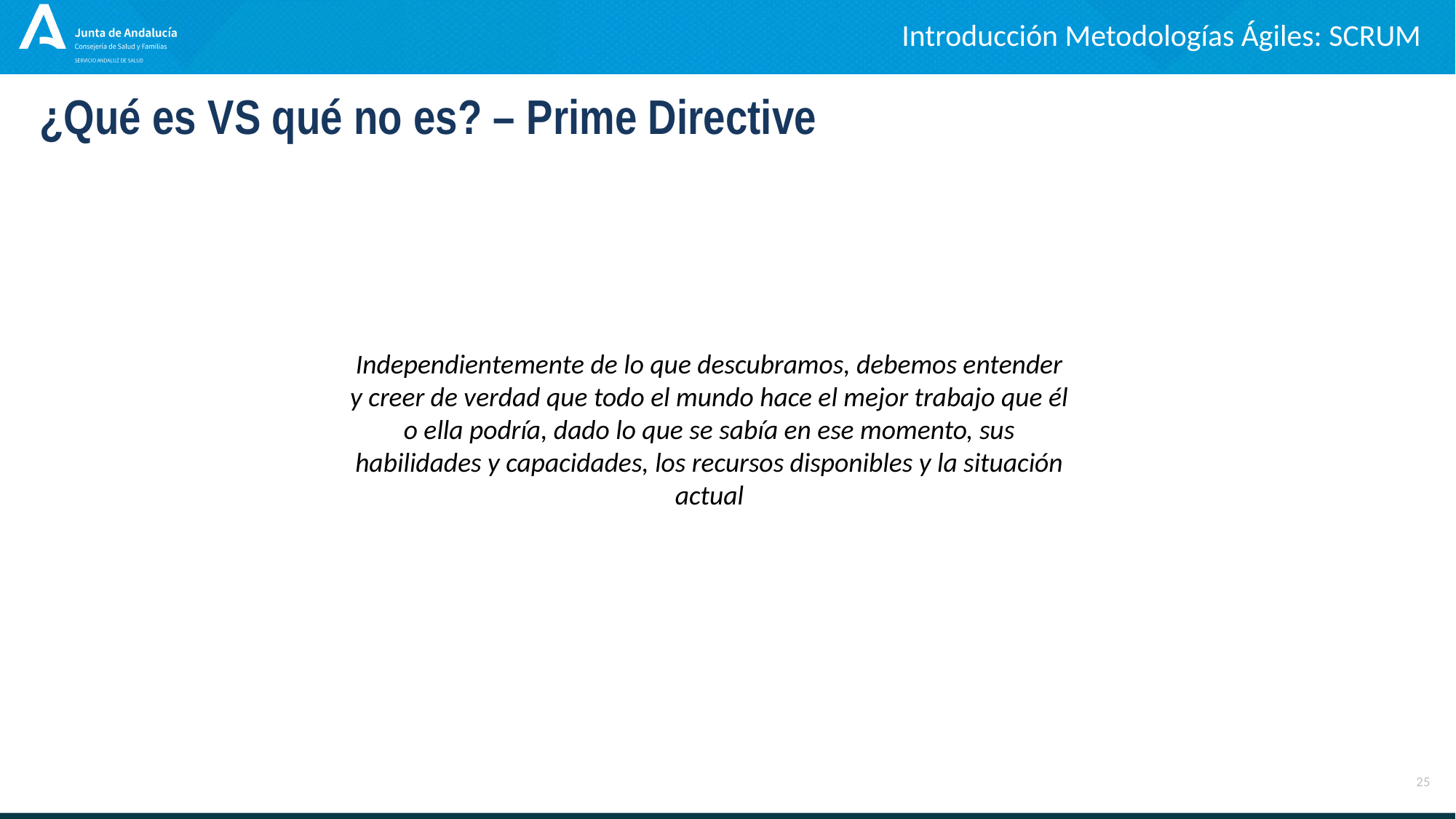

Introducción Metodologías Ágiles: SCRUM

¿Qué es VS qué no es? – Prime Directive
Independientemente de lo que descubramos, debemos entender y creer de verdad que todo el mundo hace el mejor trabajo que él o ella podría, dado lo que se sabía en ese momento, sus habilidades y capacidades, los recursos disponibles y la situación actual
25